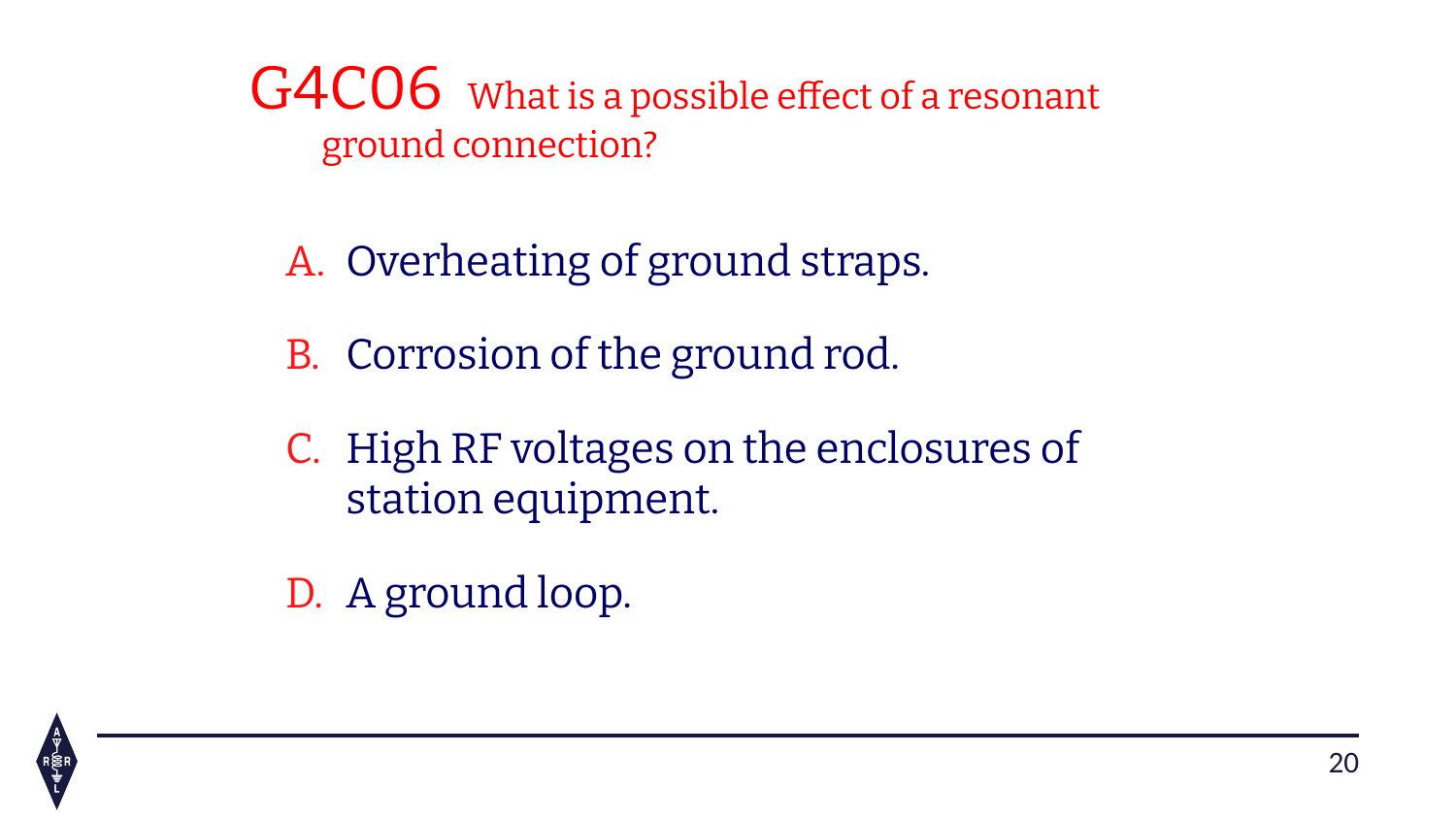

G4C06 	What is a possible effect of a resonant 			ground connection?
Overheating of ground straps.

Corrosion of the ground rod.

High RF voltages on the enclosures of station equipment.

A ground loop.
20